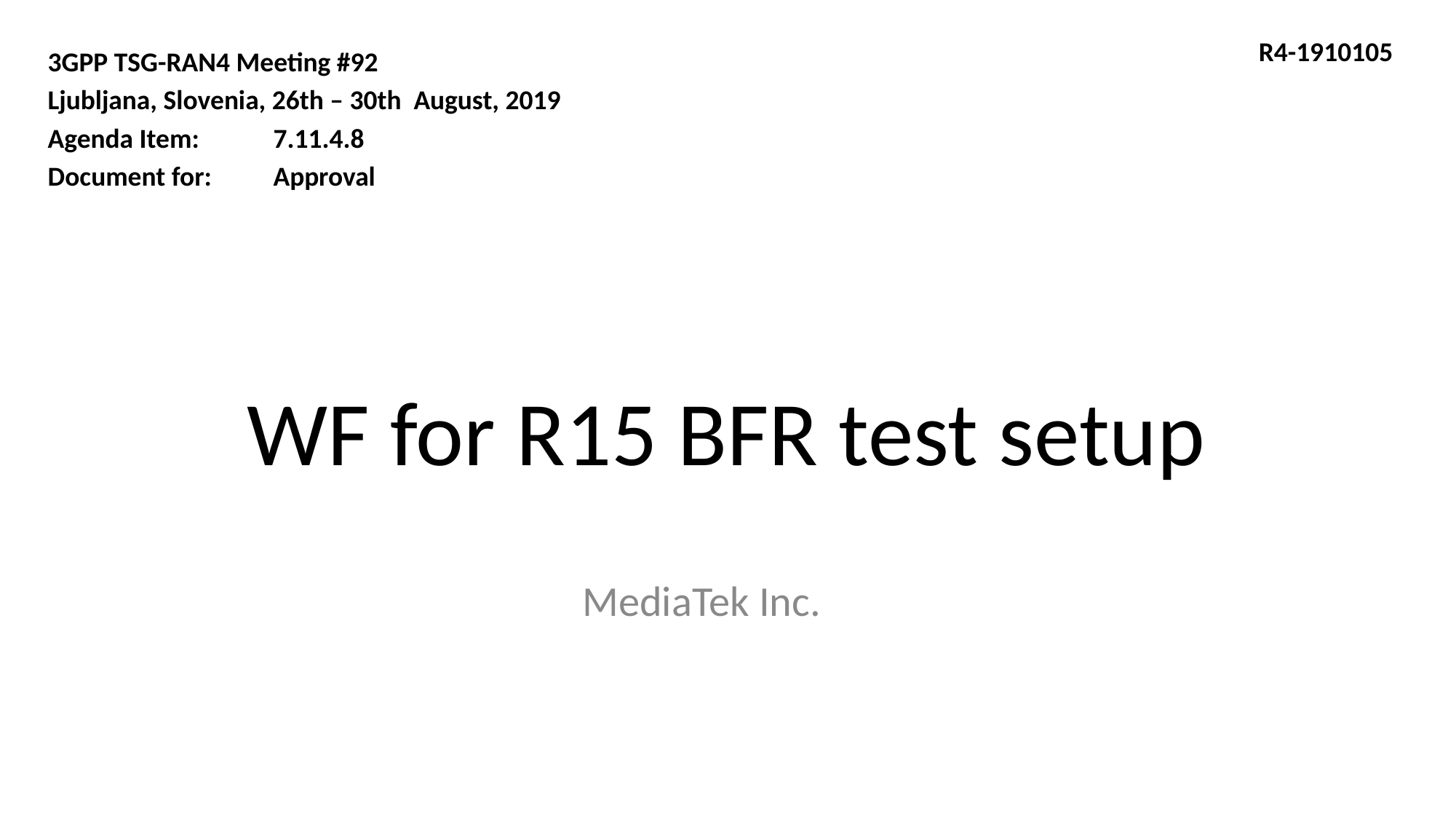

R4-1910105
3GPP TSG-RAN4 Meeting #92
Ljubljana, Slovenia, 26th – 30th  August, 2019
Agenda Item:            7.11.4.8
Document for:          Approval
# WF for R15 BFR test setup
MediaTek Inc.